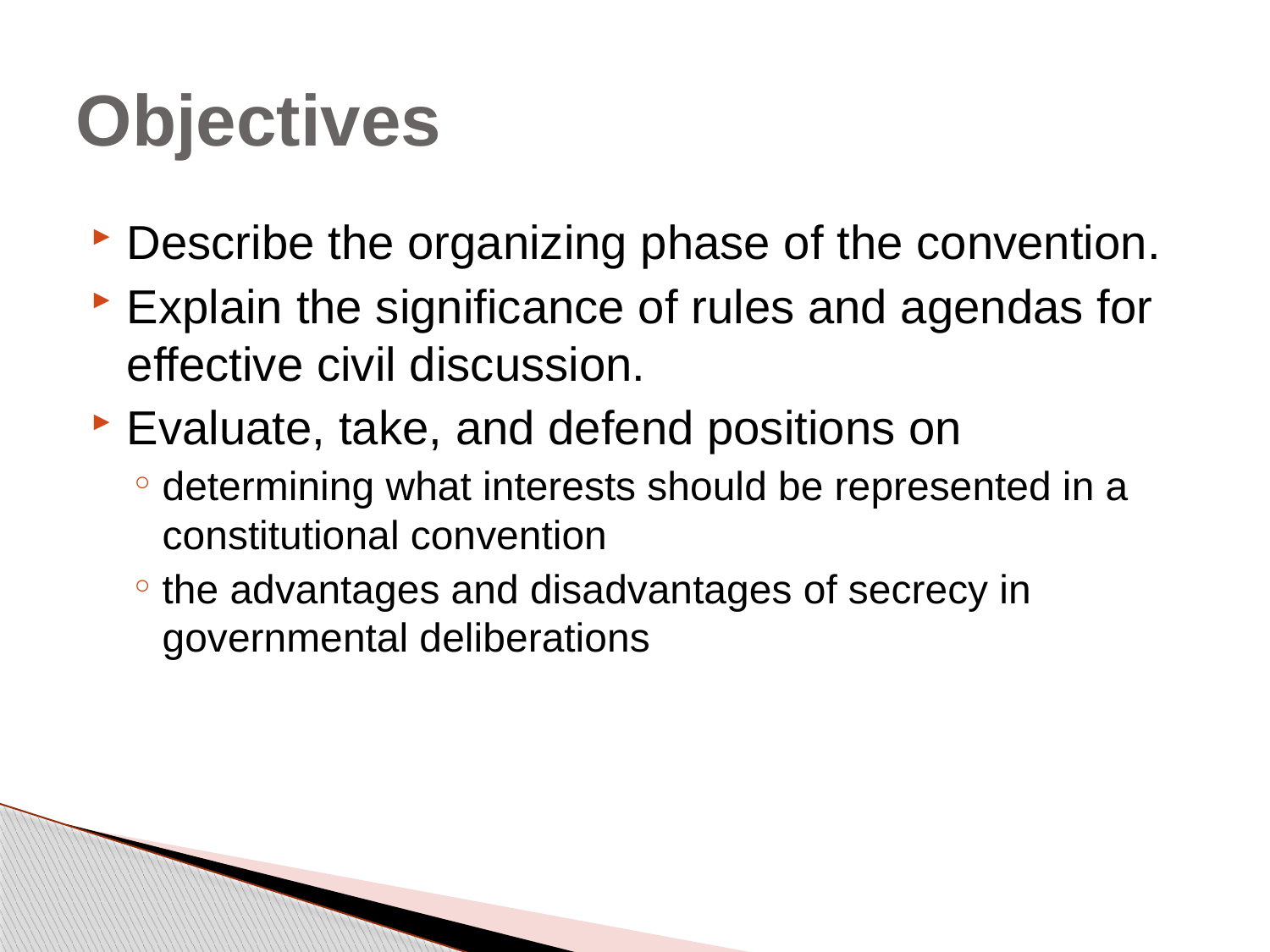

# Objectives
Describe the organizing phase of the convention.
Explain the significance of rules and agendas for effective civil discussion.
Evaluate, take, and defend positions on
determining what interests should be represented in a constitutional convention
the advantages and disadvantages of secrecy in governmental deliberations